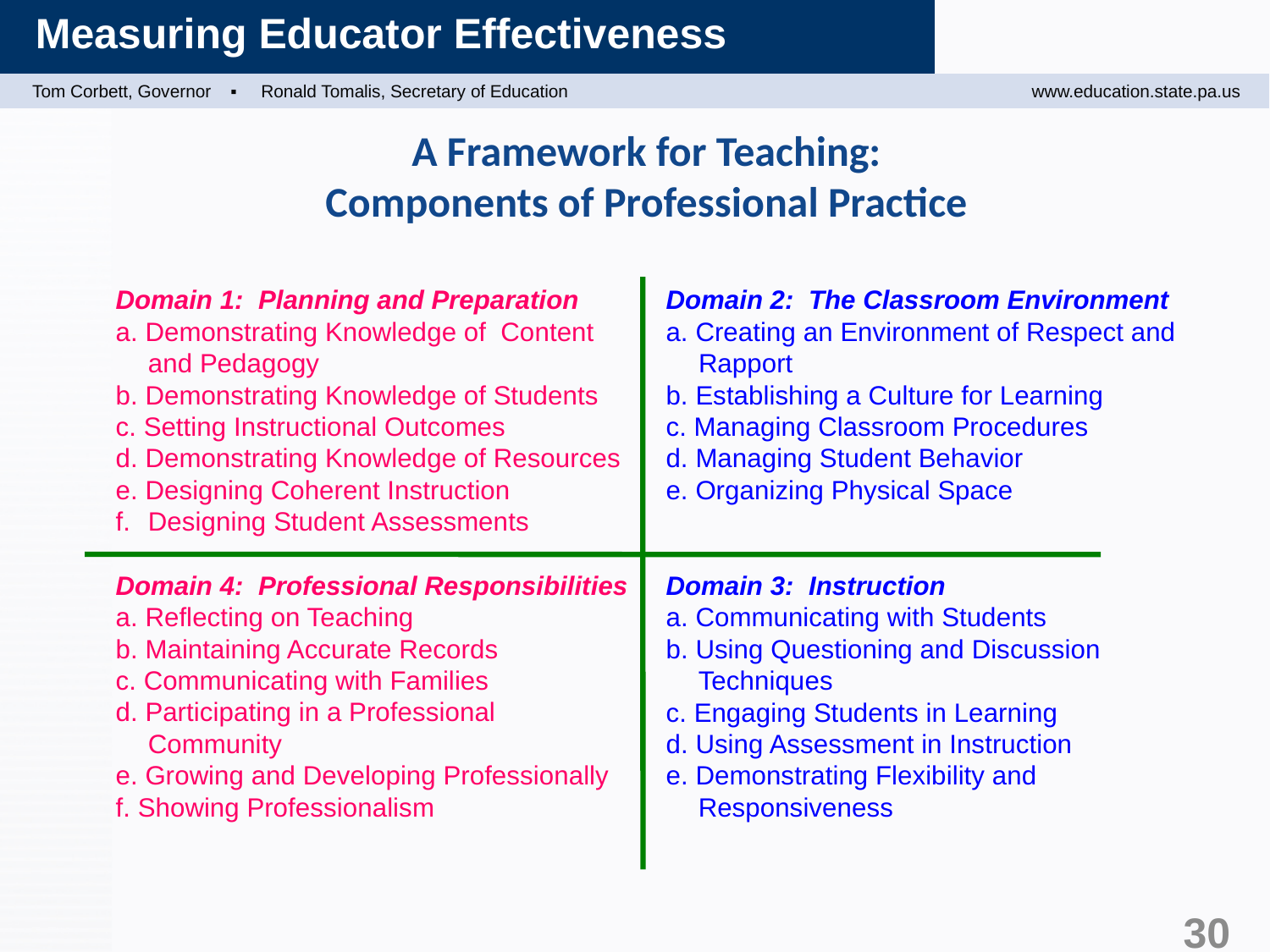

A Framework for Teaching:
Components of Professional Practice
Domain 1:  Planning and Preparation
a. Demonstrating Knowledge of  Content and Pedagogy
b. Demonstrating Knowledge of Students
c. Setting Instructional Outcomes
d. Demonstrating Knowledge of Resources
e. Designing Coherent Instruction
f. 	Designing Student Assessments
Domain 2:  The Classroom Environment
a. Creating an Environment of Respect and Rapport
b. Establishing a Culture for Learning
c. Managing Classroom Procedures
d. Managing Student Behavior
e. Organizing Physical Space
Domain 4:  Professional Responsibilities
a. Reflecting on Teaching
b. Maintaining Accurate Records
c. Communicating with Families
d. Participating in a Professional Community
e. Growing and Developing Professionally
f. Showing Professionalism
Domain 3:  Instruction
a. Communicating with Students
b. Using Questioning and Discussion Techniques
c. Engaging Students in Learning
d. Using Assessment in Instruction
e. Demonstrating Flexibility and Responsiveness

30